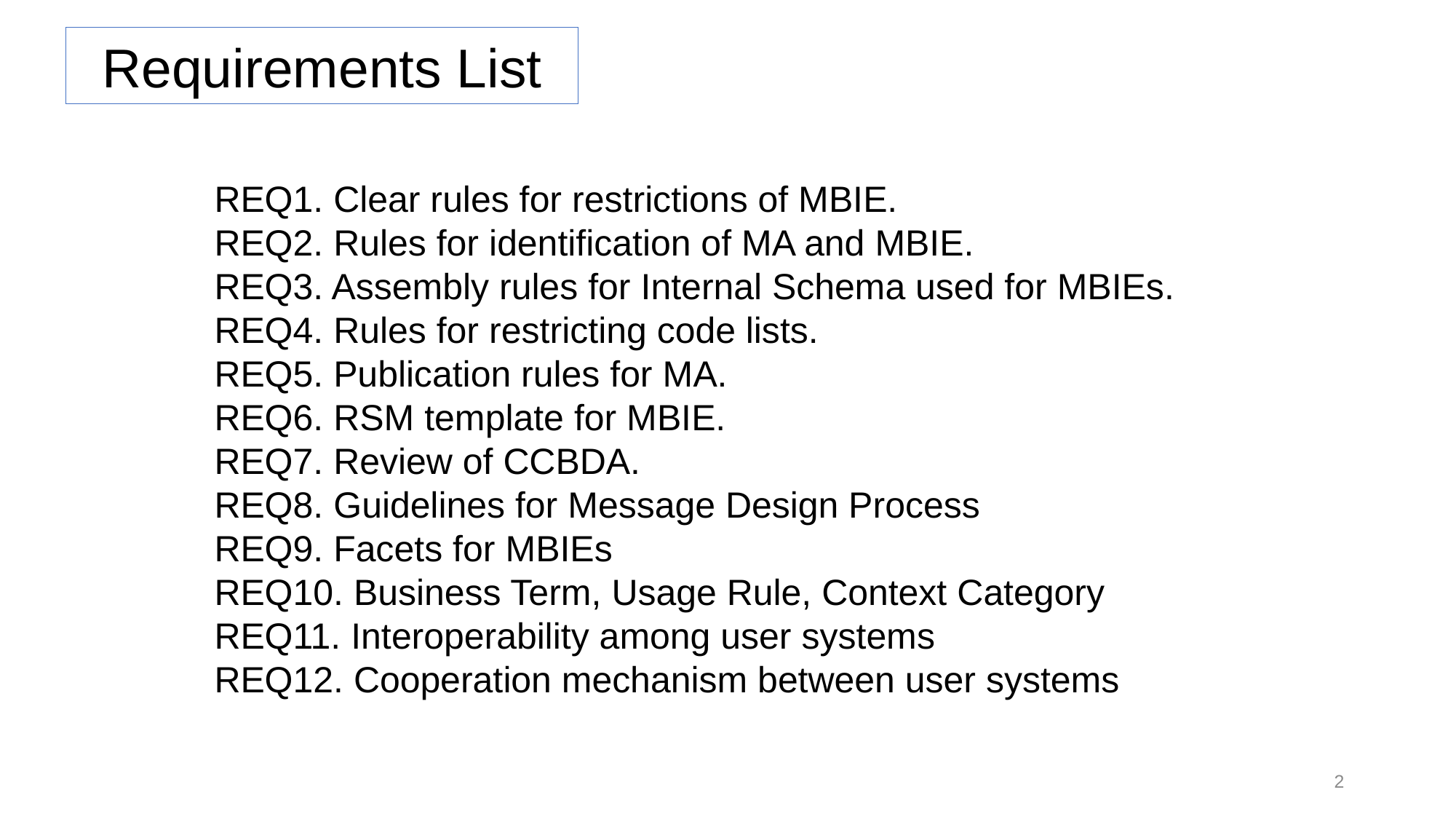

Requirements List
REQ1. Clear rules for restrictions of MBIE.
REQ2. Rules for identification of MA and MBIE.
REQ3. Assembly rules for Internal Schema used for MBIEs.
REQ4. Rules for restricting code lists.
REQ5. Publication rules for MA.
REQ6. RSM template for MBIE.
REQ7. Review of CCBDA.
REQ8. Guidelines for Message Design Process
REQ9. Facets for MBIEs
REQ10. Business Term, Usage Rule, Context Category
REQ11. Interoperability among user systems
REQ12. Cooperation mechanism between user systems
2